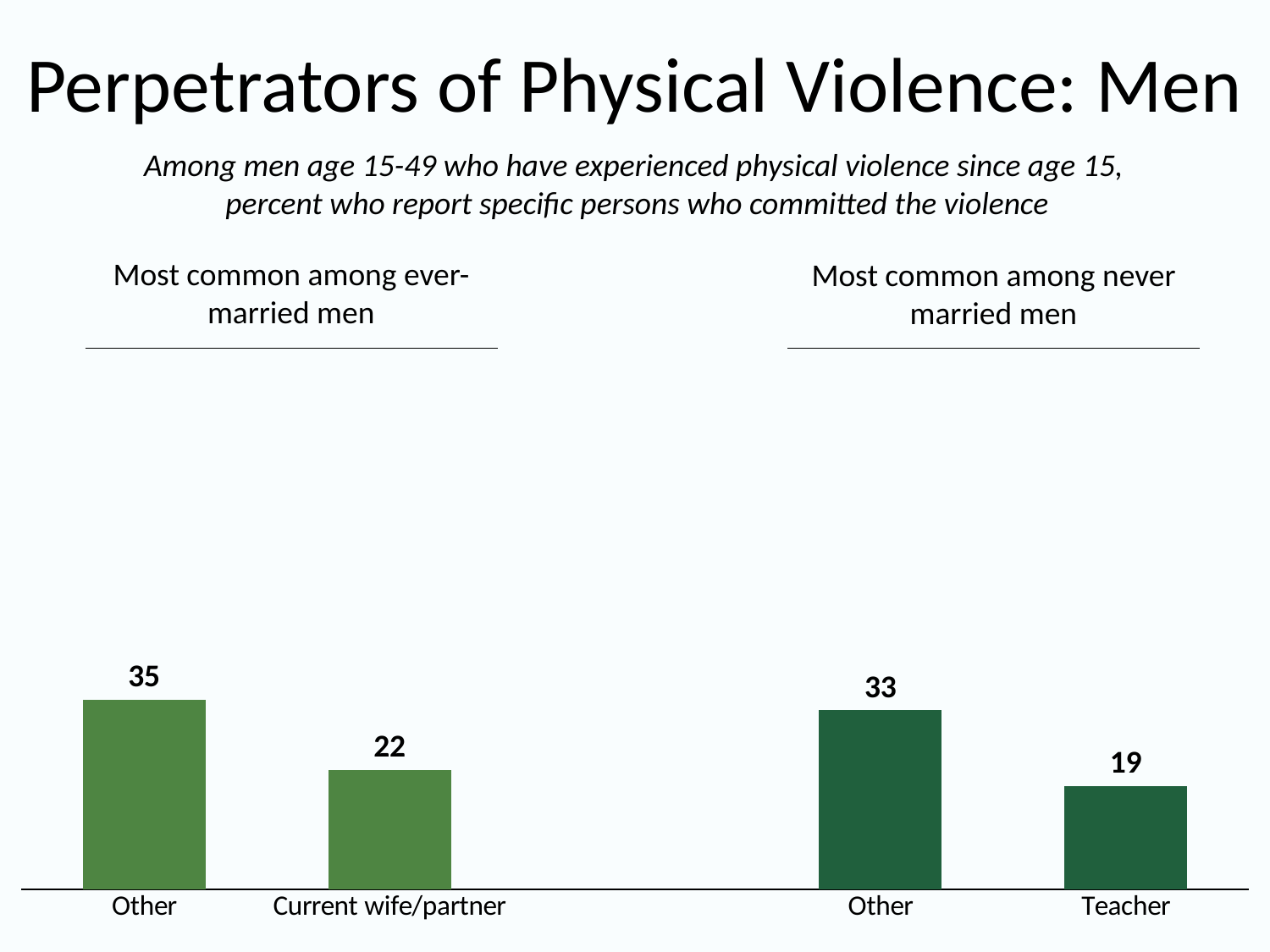

# Perpetrators of Physical Violence: Men
Among men age 15-49 who have experienced physical violence since age 15,
percent who report specific persons who committed the violence

### Chart

| Category |  |
|---|---|
| Other | 35.0 |
| Current wife/partner | 22.0 |
|  | None |
| Other | 33.0 |
| Teacher | 19.0 |
Most common among ever-married men
Most common among never married men